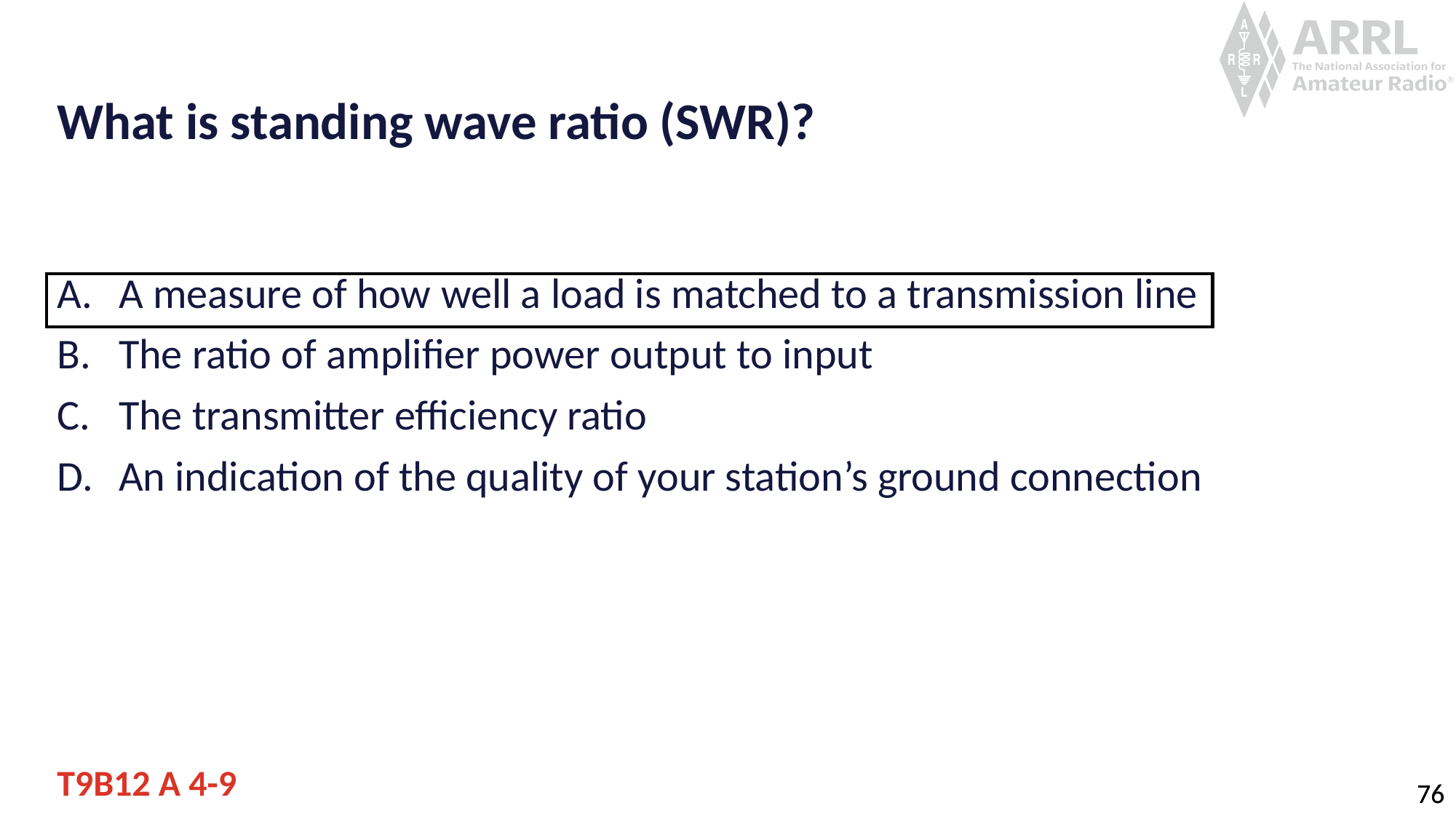

# What is standing wave ratio (SWR)?
A measure of how well a load is matched to a transmission line
The ratio of amplifier power output to input
The transmitter efficiency ratio
An indication of the quality of your station’s ground connection

T9B12 A 4-9